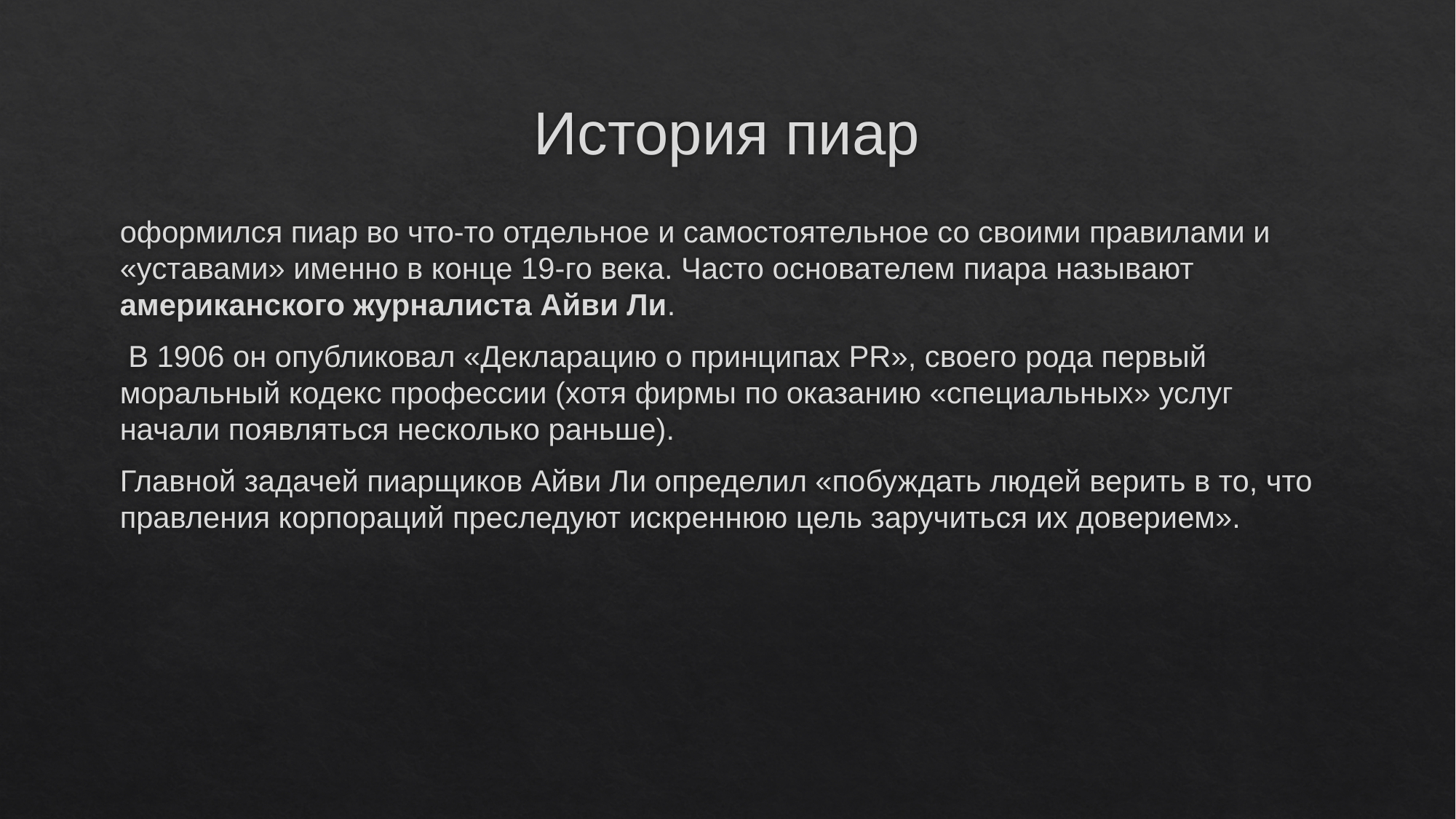

# История пиар
оформился пиар во что-то отдельное и самостоятельное со своими правилами и «уставами» именно в конце 19-го века. Часто основателем пиара называют американского журналиста Айви Ли.
 В 1906 он опубликовал «Декларацию о принципах PR», своего рода первый моральный кодекс профессии (хотя фирмы по оказанию «специальных» услуг начали появляться несколько раньше).
Главной задачей пиарщиков Айви Ли определил «побуждать людей верить в то, что правления корпораций преследуют искреннюю цель заручиться их доверием».